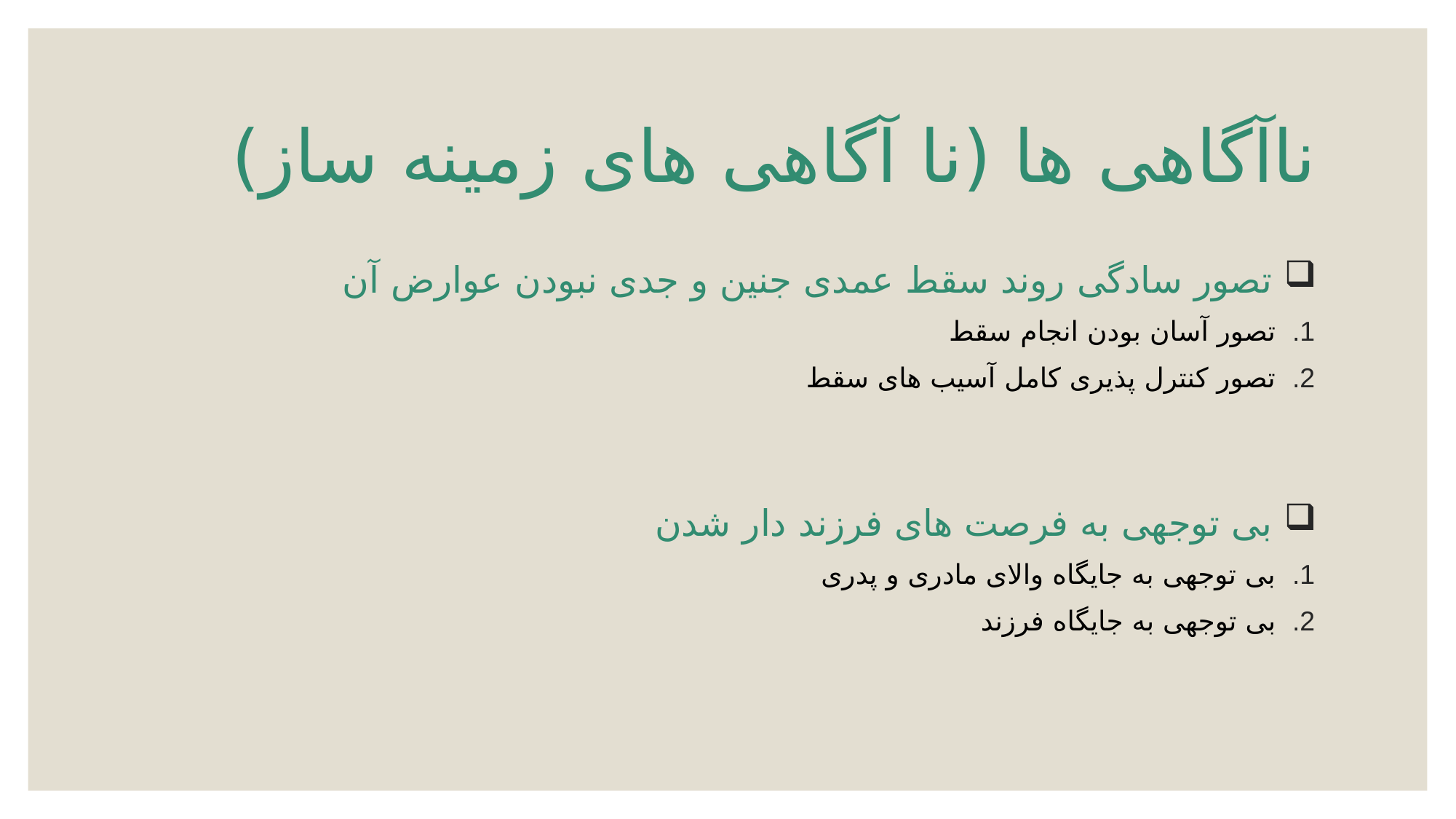

# ناآگاهی ها (نا آگاهی های زمینه ساز)
 تصور سادگی روند سقط عمدی جنین و جدی نبودن عوارض آن
تصور آسان بودن انجام سقط
تصور کنترل پذیری کامل آسیب های سقط

 بی توجهی به فرصت های فرزند دار شدن
بی توجهی به جایگاه والای مادری و پدری
بی توجهی به جایگاه فرزند